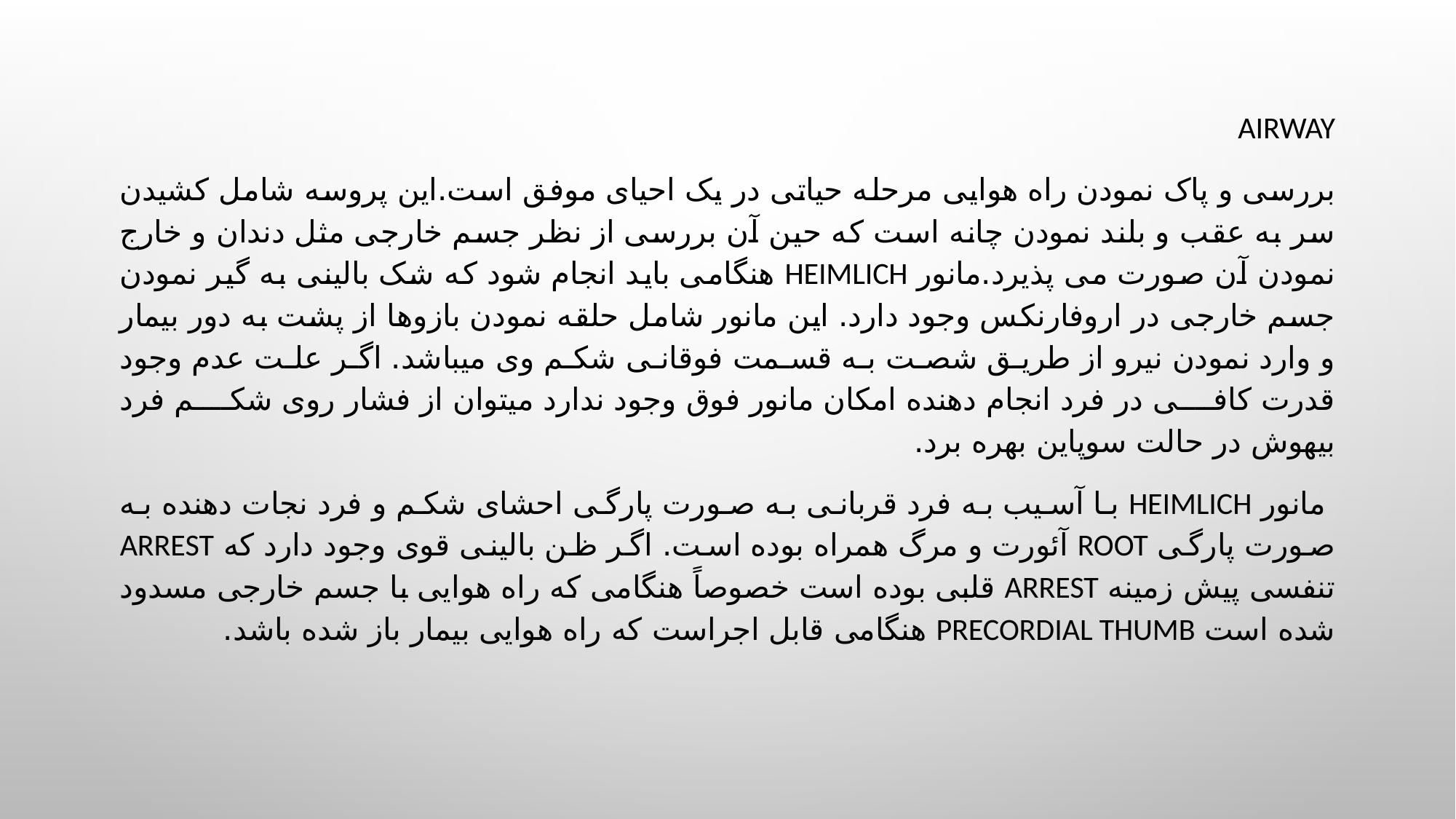

#
Airway
بررسی و پاک نمودن راه هوایی مرحله حیاتی در یک احیای موفق است.این پروسه شامل کشیدن سر به عقب و بلند نمودن چانه است که حین آن بررسی از نظر جسم خارجی مثل دندان و خارج نمودن آن صورت می پذیرد.مانور Heimlich هنگامی باید انجام شود که شک بالینی به گیر نمودن جسم خارجی در اروفارنکس وجود دارد. این مانور شامل حلقه نمودن بازوها از پشت به دور بیمار و وارد نمودن نیرو از طریق شصت به قسمت فوقانی شکم وی میباشد. اگر علت عدم وجود قدرت کافی در فرد انجام دهنده امکان مانور فوق وجود ندارد میتوان از فشار روی شکم فرد بیهوش در حالت سوپاین بهره برد.
 مانور Heimlich با آسیب به فرد قربانی به صورت پارگی احشای شکم و فرد نجات دهنده به صورت پارگی root آئورت و مرگ همراه بوده است. اگر ظن بالینی قوی وجود دارد که Arrest تنفسی پیش زمینه Arrest قلبی بوده است خصوصاً هنگامی که راه هوایی با جسم خارجی مسدود شده است precordial thumb هنگامی قابل اجراست که راه هوایی بیمار باز شده باشد.